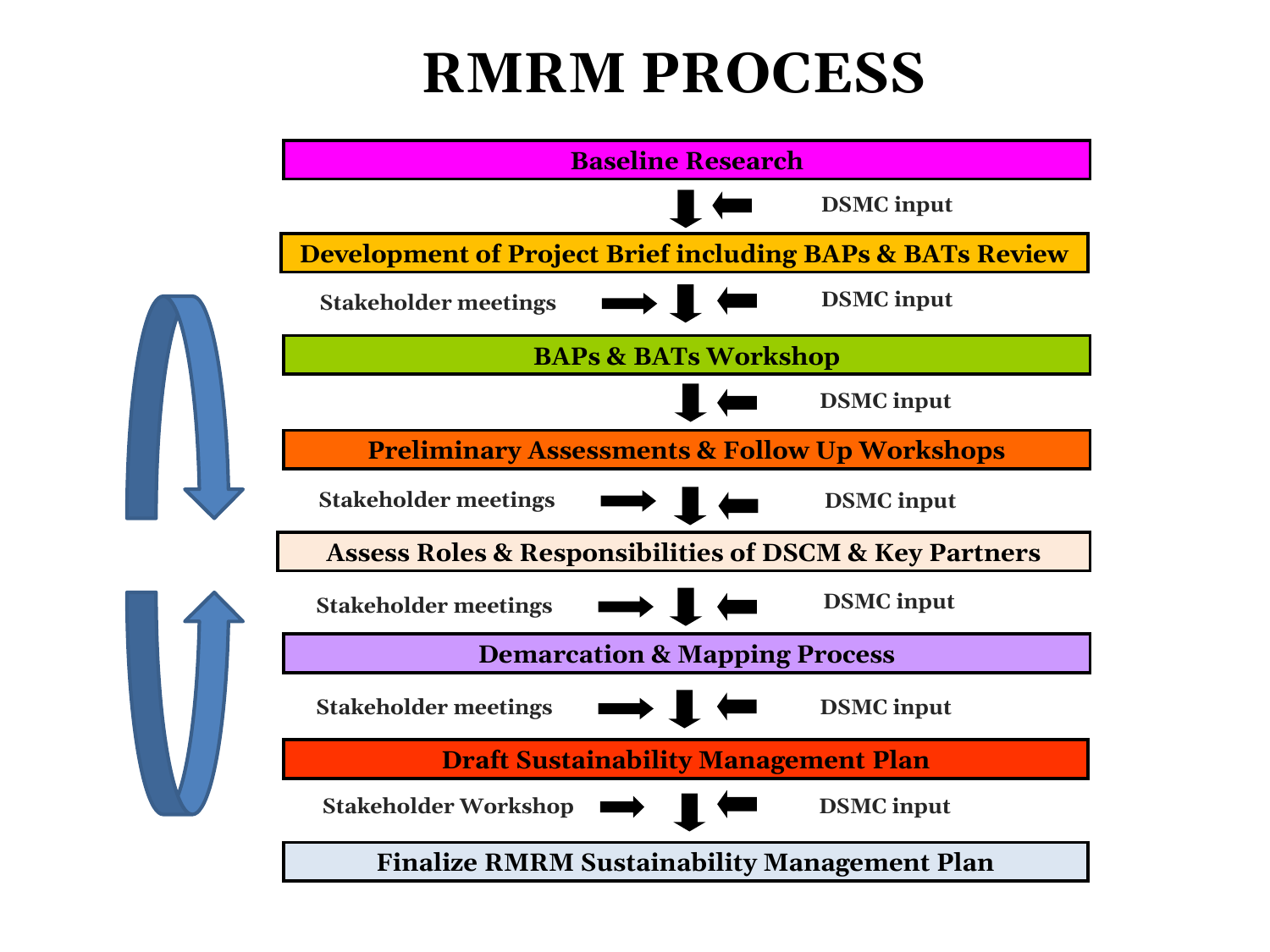

RMRM PROCESS
Baseline Research
DSMC input

Development of Project Brief including BAPs & BATs Review

DSMC input

Stakeholder meetings

BAPs & BATs Workshop

Preliminary Assessments & Follow Up Workshops
DSMC input

Assess Roles & Responsibilities of DSCM & Key Partners
DSMC input

Demarcation & Mapping Process

Draft Sustainability Management Plan

Stakeholder Workshop
DSMC input

Finalize RMRM Sustainability Management Plan
DSMC input

DSMC input

Stakeholder meetings

Stakeholder meetings

Stakeholder meetings